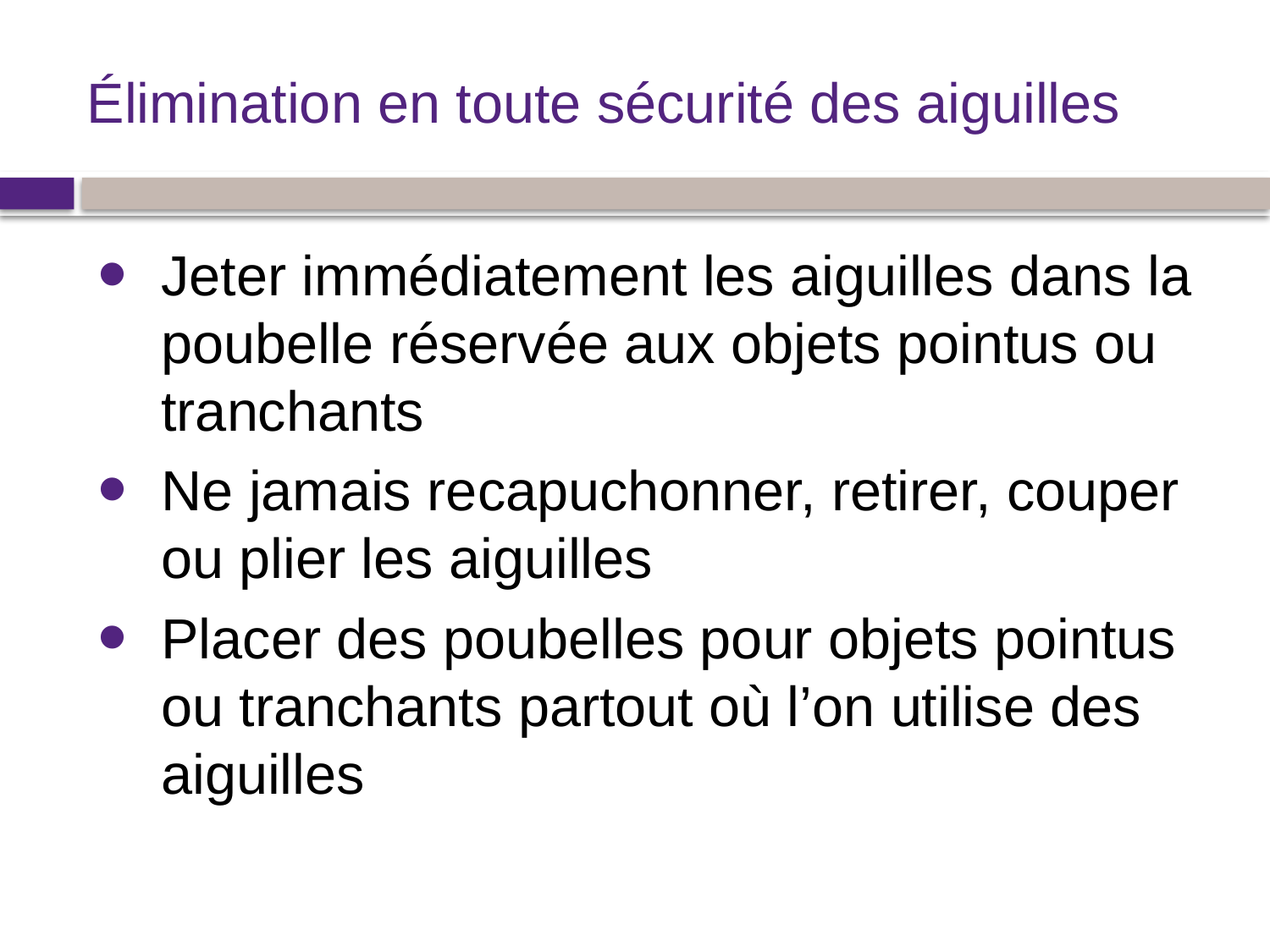

# Élimination en toute sécurité des aiguilles
Jeter immédiatement les aiguilles dans la poubelle réservée aux objets pointus ou tranchants
Ne jamais recapuchonner, retirer, couper ou plier les aiguilles
Placer des poubelles pour objets pointus ou tranchants partout où l’on utilise des aiguilles